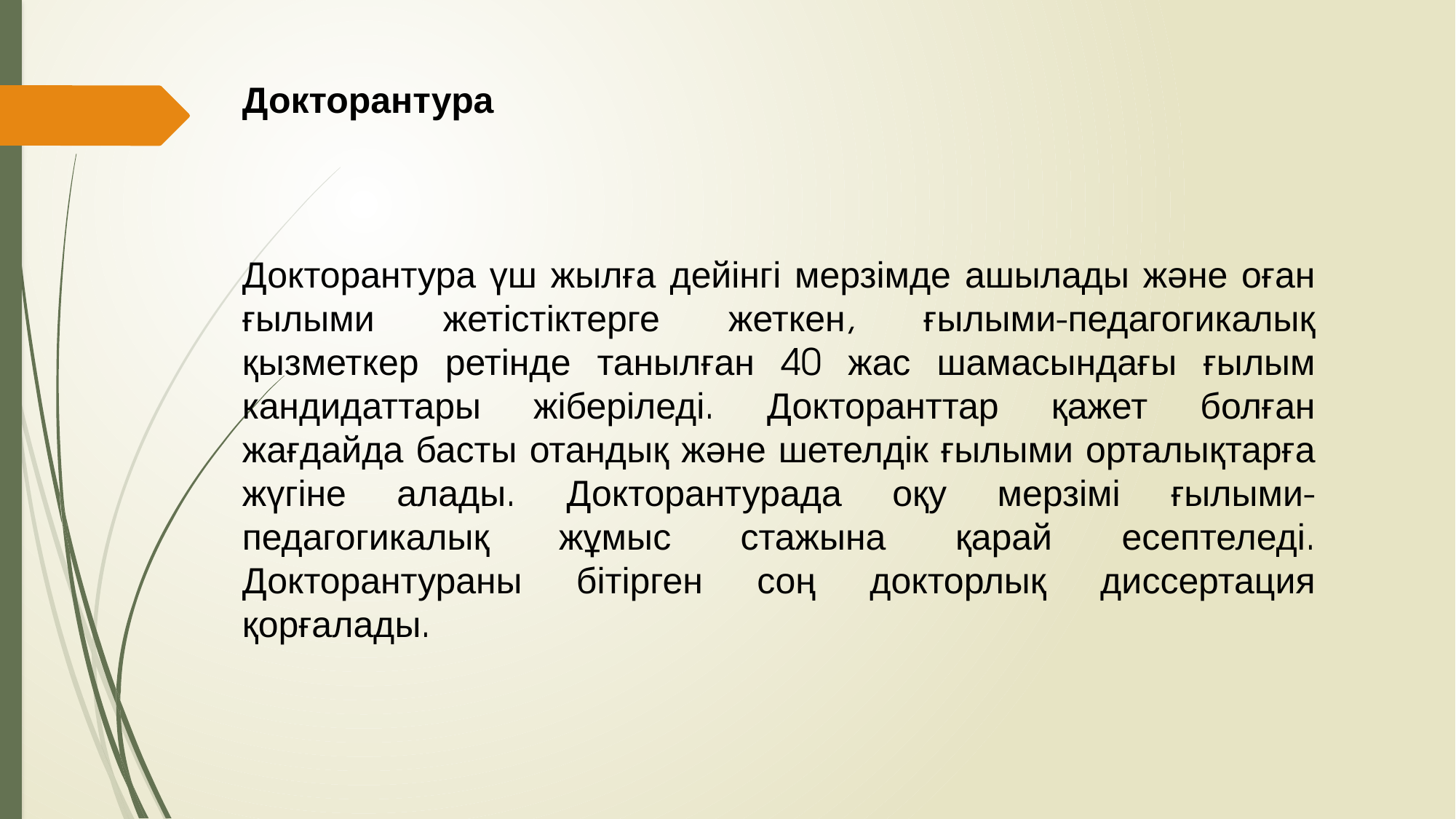

Докторантура

Докторантура үш жылға дейінгі мерзімде ашылады және оған ғылыми жетістіктерге жеткен, ғылыми-педагогикалық қызметкер ретінде танылған 40 жас шамасындағы ғылым кандидаттары жіберіледі. Докторанттар қажет болған жағдайда басты отандық және шетелдік ғылыми орталықтарға жүгіне алады. Докторантурада оқу мерзімі ғылыми-педагогикалық жұмыс стажына қарай есептеледі. Докторантураны бітірген соң докторлық диссертация қорғалады.